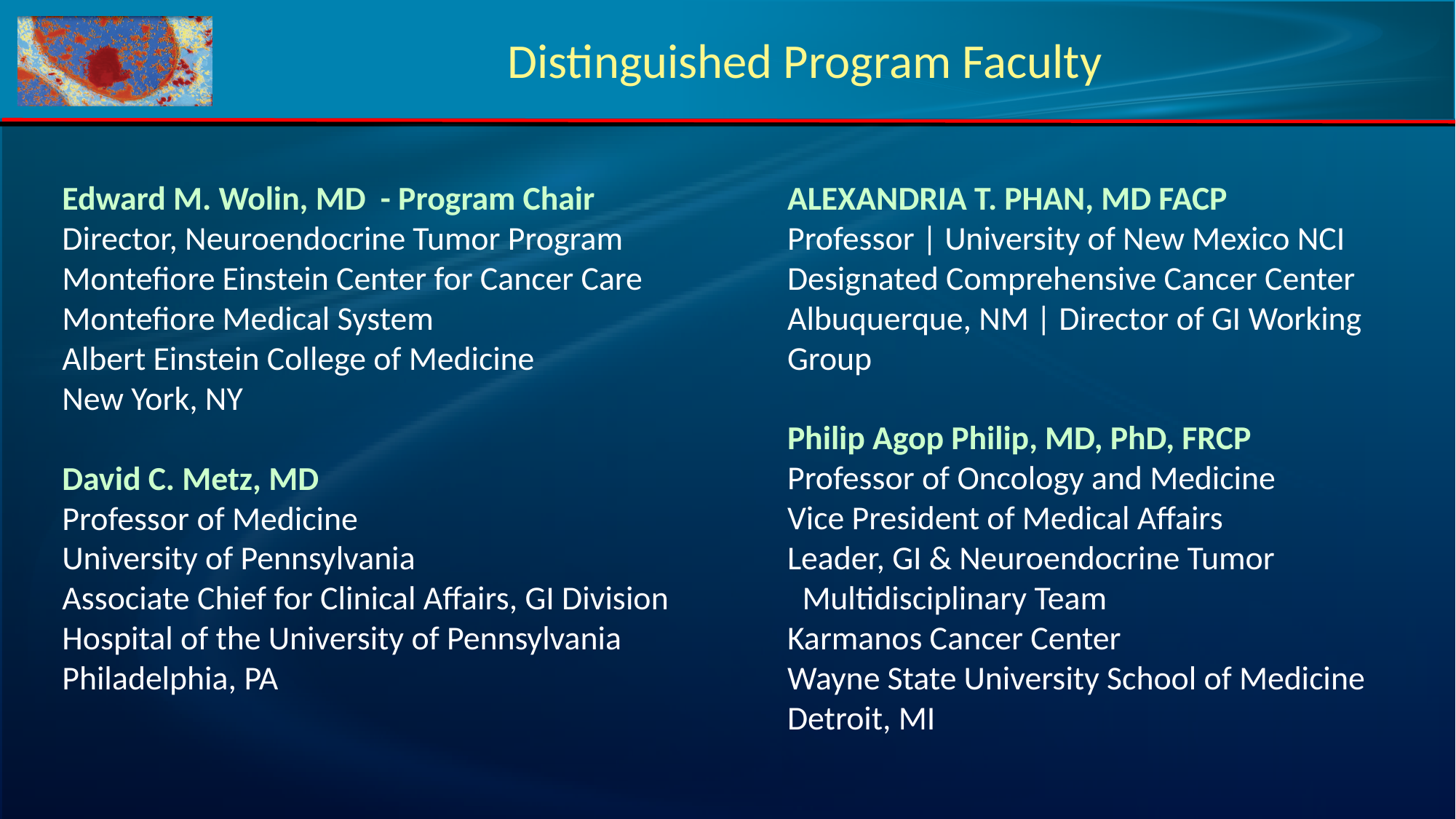

Distinguished Program Faculty
Edward M. Wolin, MD  - Program Chair
Director, Neuroendocrine Tumor Program
Montefiore Einstein Center for Cancer Care
Montefiore Medical System
Albert Einstein College of Medicine
New York, NY

David C. Metz, MD
Professor of Medicine
University of Pennsylvania
Associate Chief for Clinical Affairs, GI Division
Hospital of the University of Pennsylvania
Philadelphia, PA

ALEXANDRIA T. PHAN, MD FACP
Professor | University of New Mexico NCI Designated Comprehensive Cancer Center Albuquerque, NM | Director of GI Working Group

Philip Agop Philip, MD, PhD, FRCP
Professor of Oncology and Medicine
Vice President of Medical Affairs
Leader, GI & Neuroendocrine Tumor
  Multidisciplinary Team
Karmanos Cancer Center
Wayne State University School of Medicine
Detroit, MI